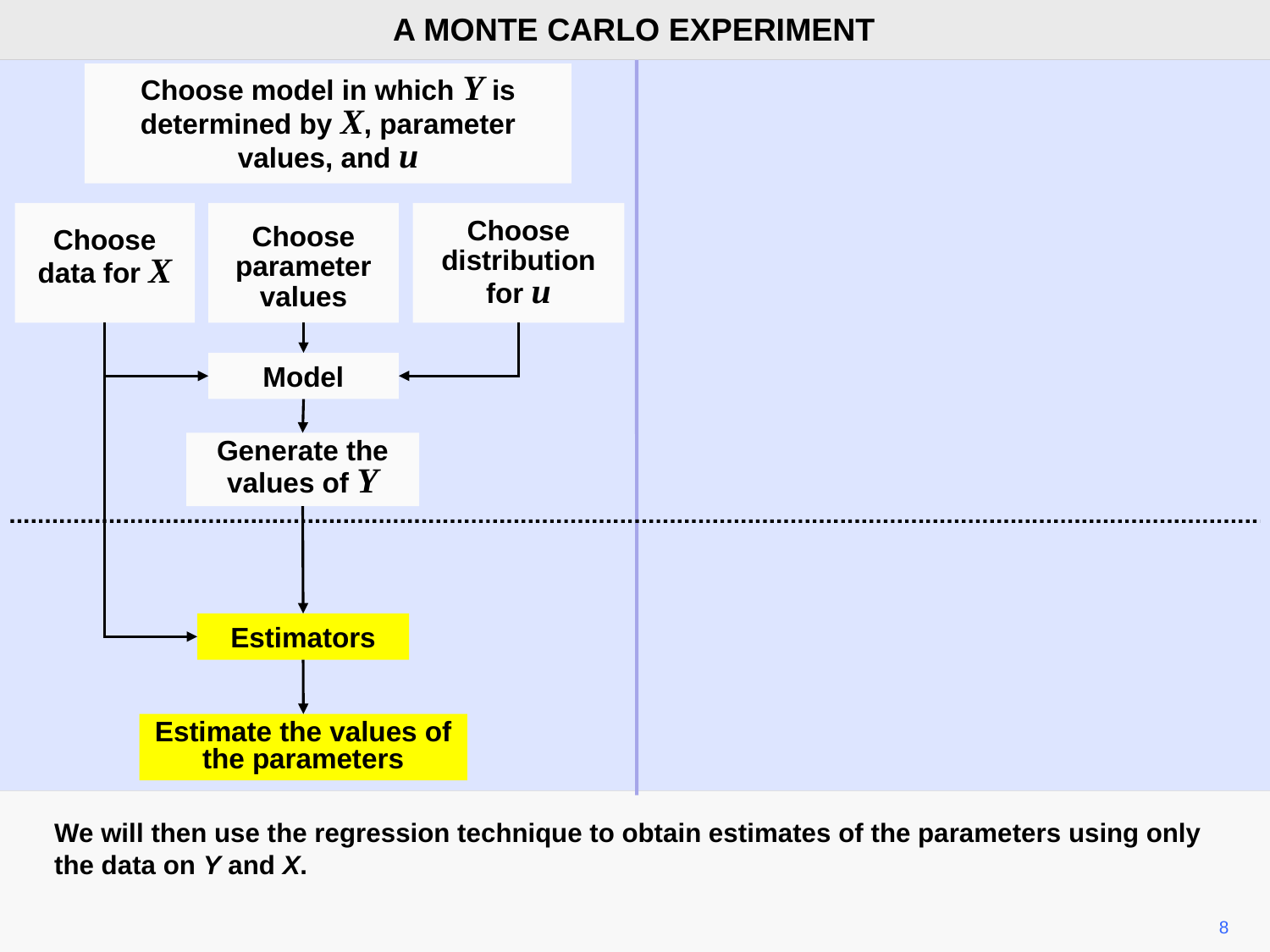

A MONTE CARLO EXPERIMENT

Choose model in which Y is determined by X, parameter values, and u

Choose
data for X

Choose
parameter
values

Choose
distribution
for u
Model
Generate the values of Y

Estimators
Estimate the values of the parameters

We will then use the regression technique to obtain estimates of the parameters using only the data on Y and X.
8